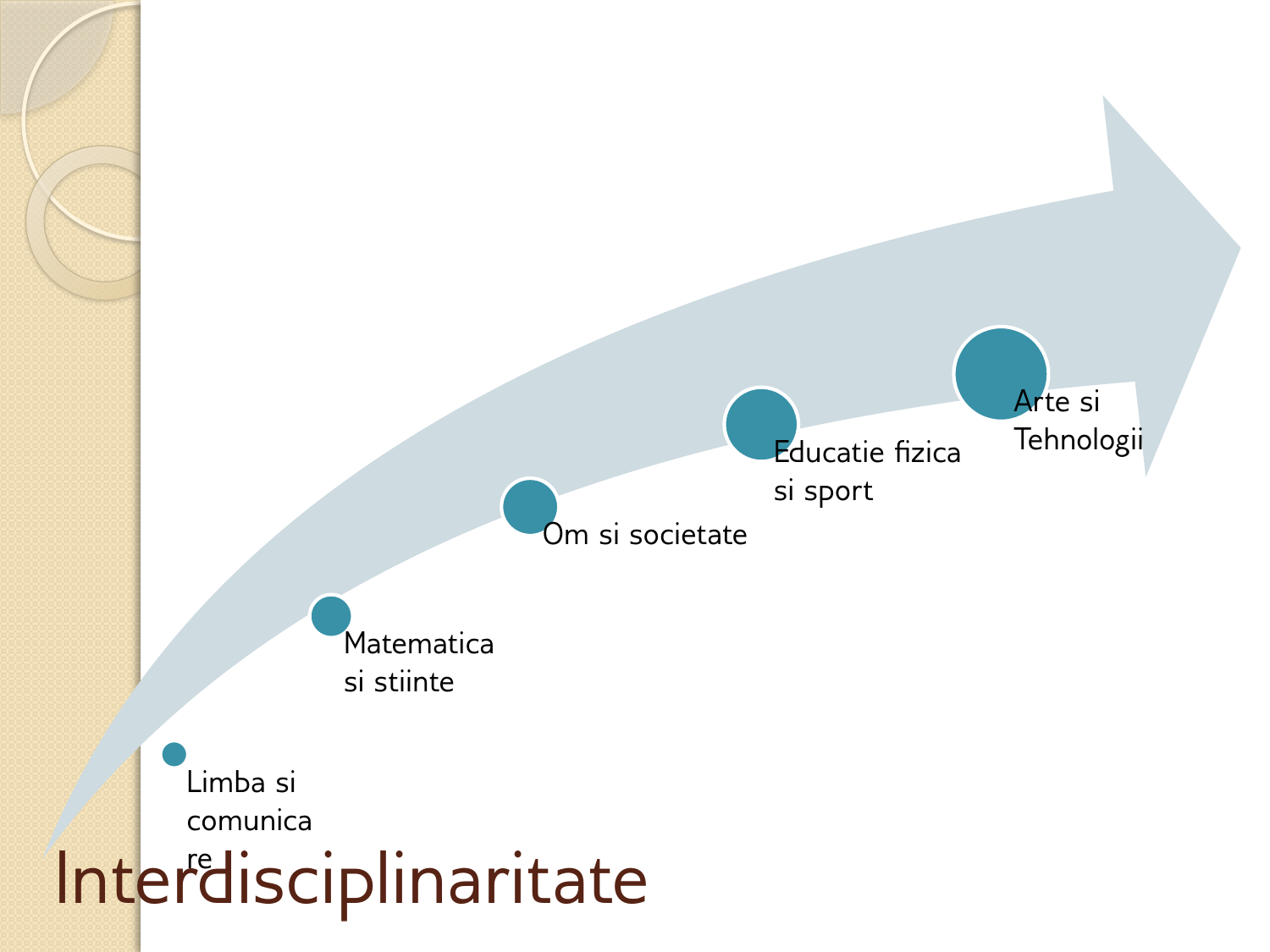

Limba si comunicare
Matematica si stiinte
Om si societate
Educatie fizica si sport
Arte si Tehnologii
# Interdisciplinaritate